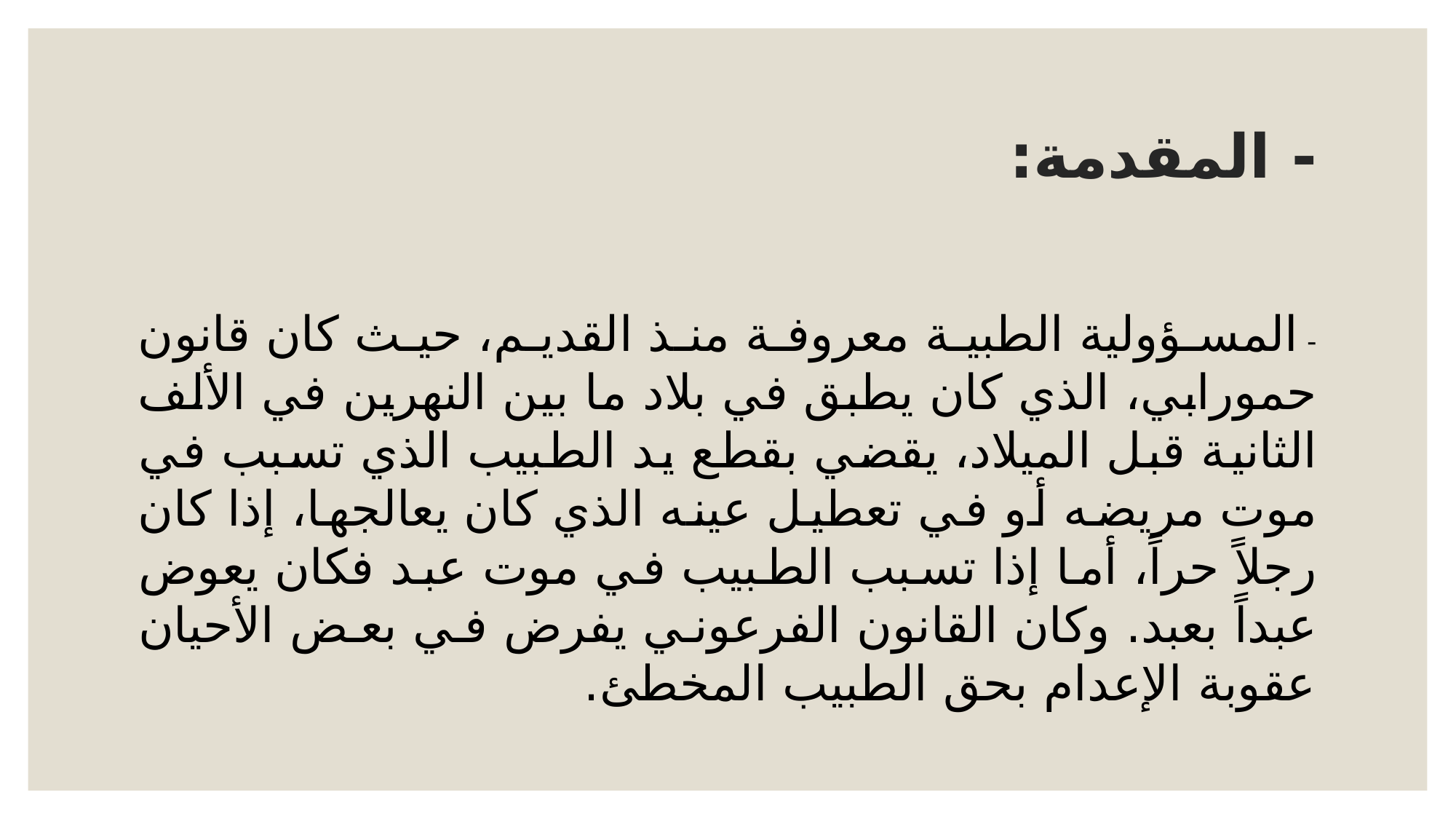

# - المقدمة:

- المسؤولية الطبية معروفة منذ القديم، حيث كان قانون حمورابي، الذي كان يطبق في بلاد ما بين النهرين في الألف الثانية قبل الميلاد، يقضي بقطع يد الطبيب الذي تسبب في موت مريضه أو في تعطيل عينه الذي كان يعالجها، إذا كان رجلاً حراً، أما إذا تسبب الطبيب في موت عبد فكان يعوض عبداً بعبد. وكان القانون الفرعوني يفرض في بعض الأحيان عقوبة الإعدام بحق الطبيب المخطئ.